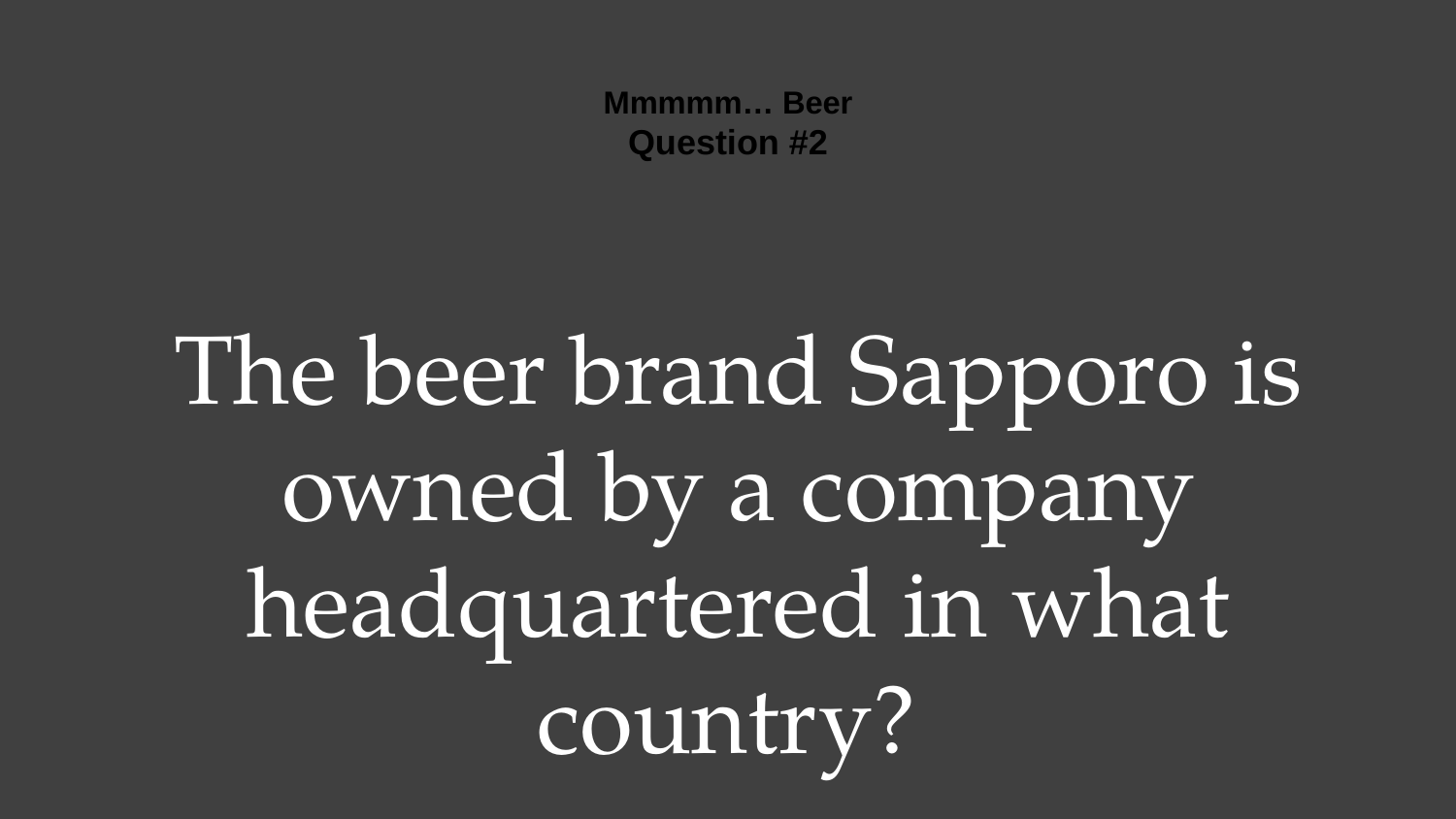

# Mmmmm… Beer Question #2
The beer brand Sapporo is owned by a company headquartered in what country?